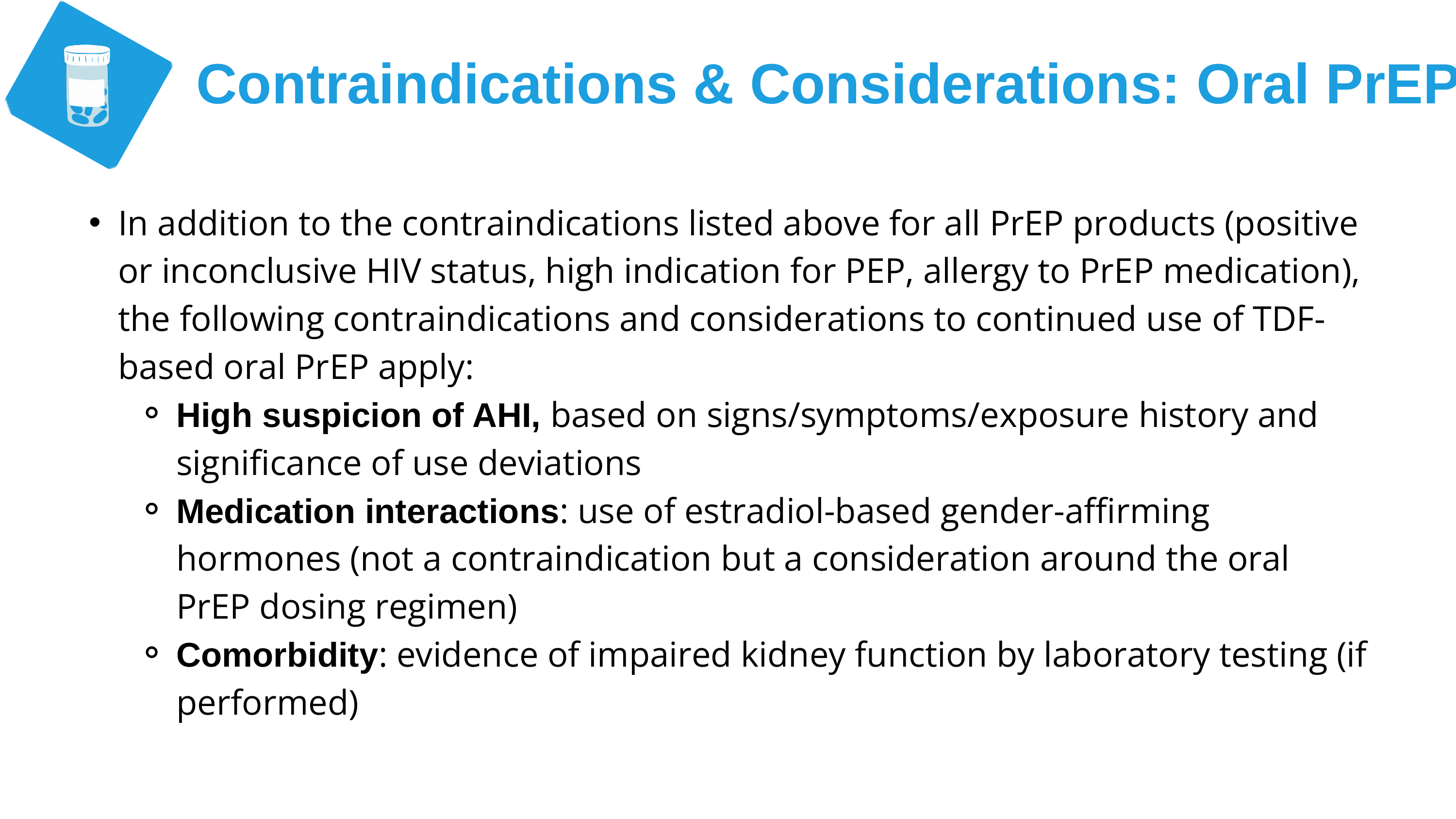

Contraindications & Considerations: Oral PrEP
In addition to the contraindications listed above for all PrEP products (positive or inconclusive HIV status, high indication for PEP, allergy to PrEP medication), the following contraindications and considerations to continued use of TDF-based oral PrEP apply:
High suspicion of AHI, based on signs/symptoms/exposure history and significance of use deviations
Medication interactions: use of estradiol-based gender-affirming hormones (not a contraindication but a consideration around the oral PrEP dosing regimen)
Comorbidity: evidence of impaired kidney function by laboratory testing (if performed)